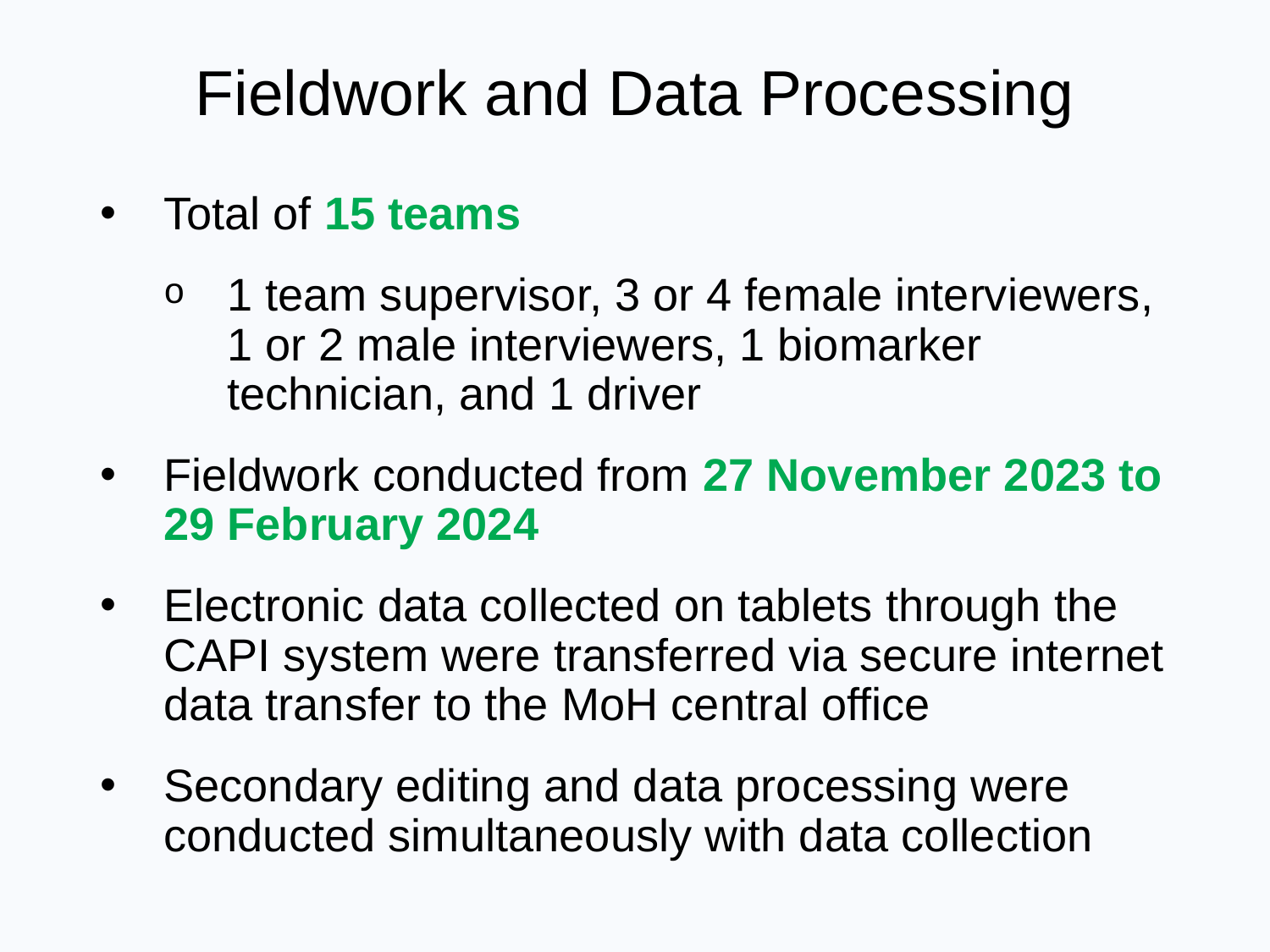

# Fieldwork and Data Processing
Total of 15 teams
1 team supervisor, 3 or 4 female interviewers, 1 or 2 male interviewers, 1 biomarker technician, and 1 driver
Fieldwork conducted from 27 November 2023 to 29 February 2024
Electronic data collected on tablets through the CAPI system were transferred via secure internet data transfer to the MoH central office
Secondary editing and data processing were conducted simultaneously with data collection